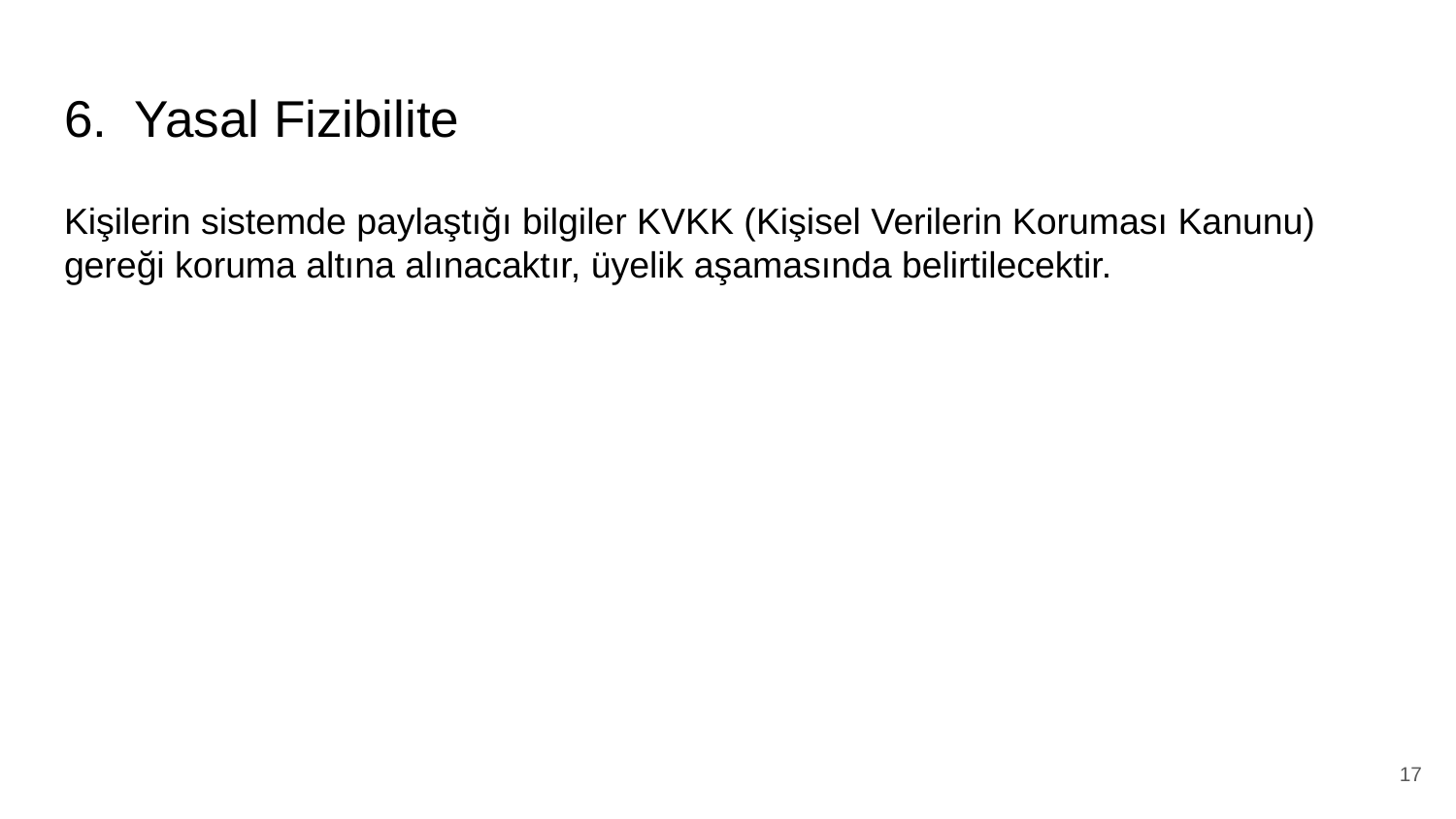

# 6.  Yasal Fizibilite
Kişilerin sistemde paylaştığı bilgiler KVKK (Kişisel Verilerin Koruması Kanunu) gereği koruma altına alınacaktır, üyelik aşamasında belirtilecektir.

17